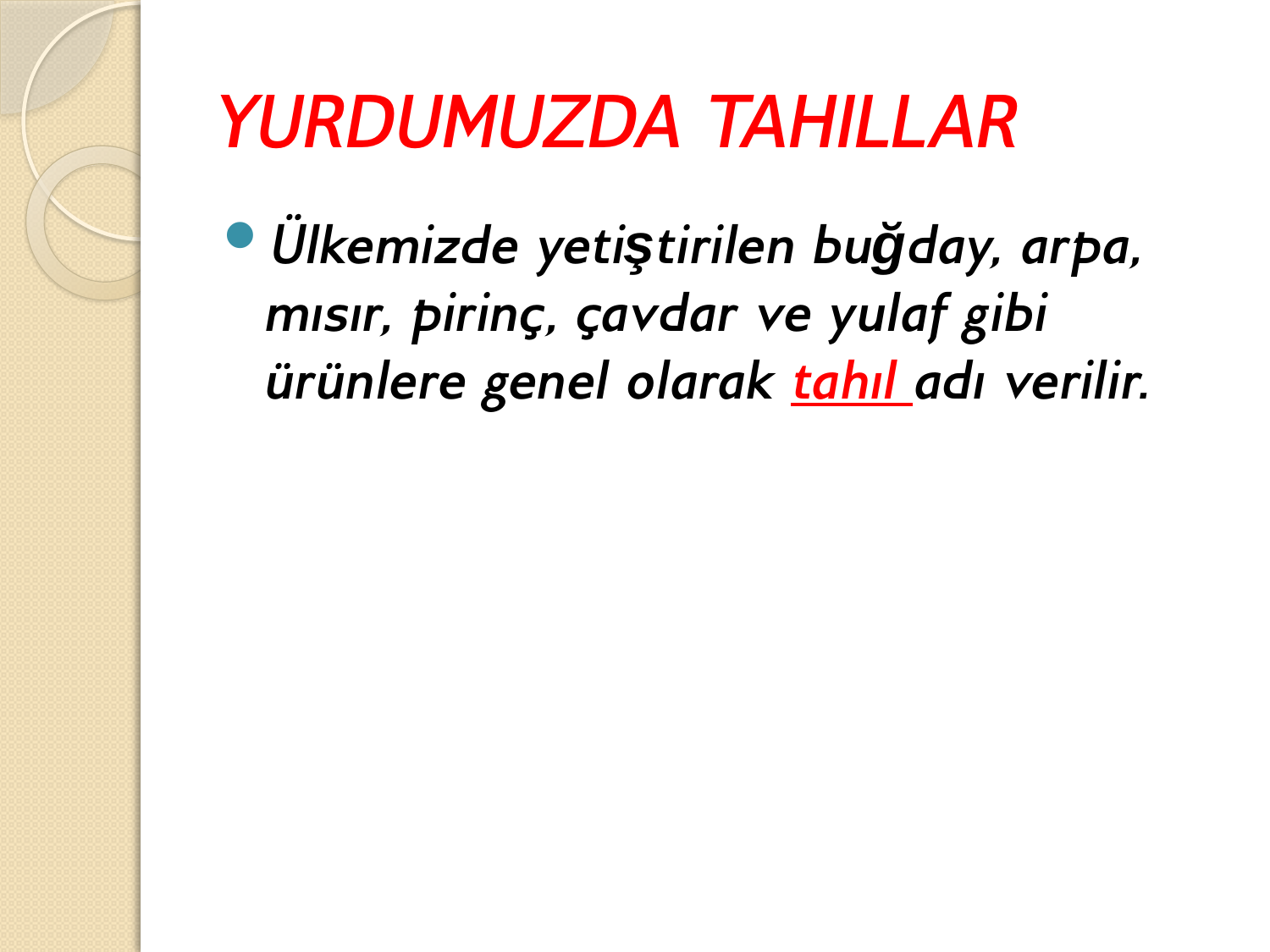

# YURDUMUZDA TAHILLAR
Ülkemizde yetiştirilen buğday, arpa, mısır, pirinç, çavdar ve yulaf gibi ürünlere genel olarak tahıl adı verilir.